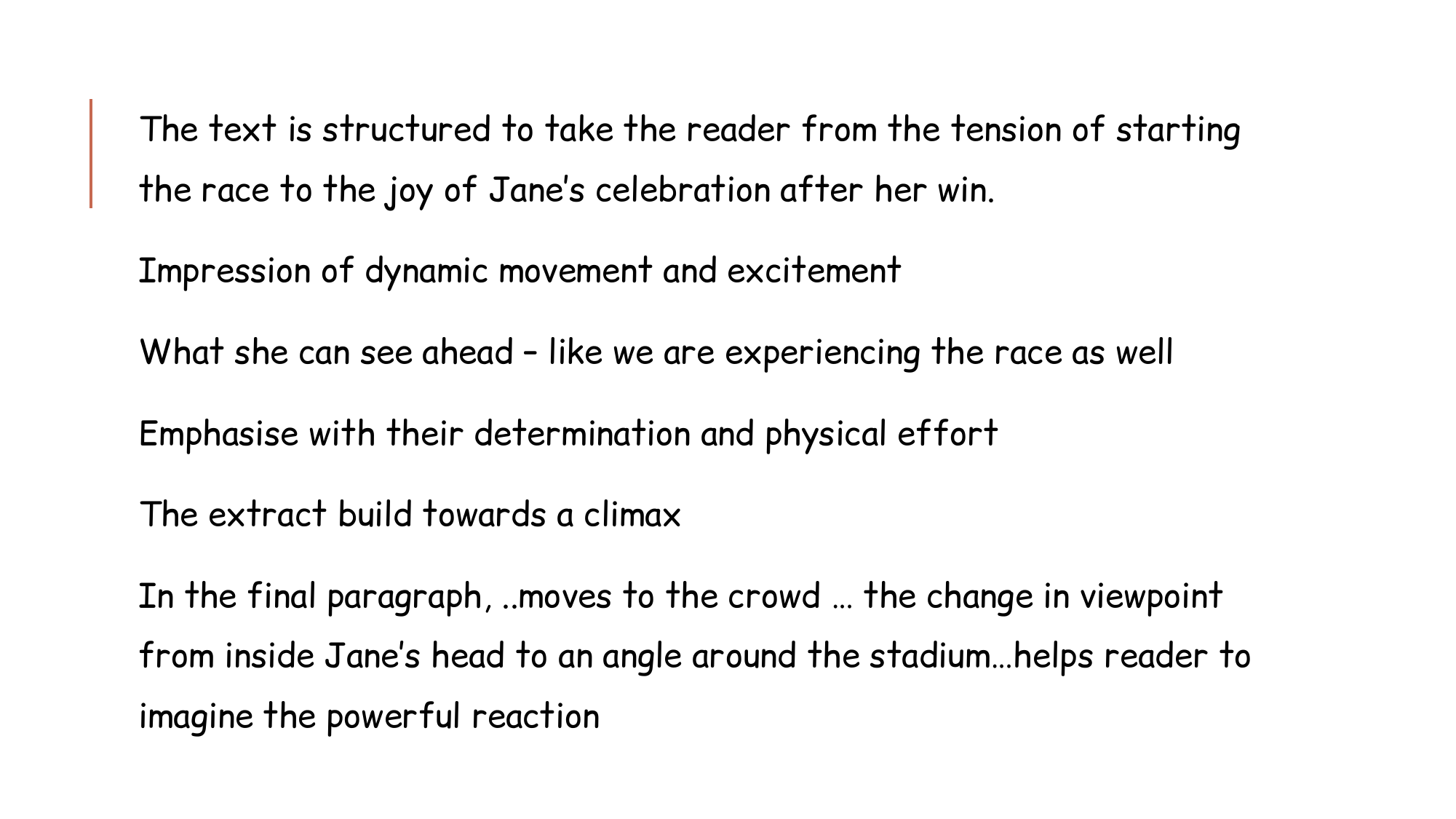

The text is structured to take the reader from the tension of starting the race to the joy of Jane’s celebration after her win.
Impression of dynamic movement and excitement
What she can see ahead – like we are experiencing the race as well
Emphasise with their determination and physical effort
The extract build towards a climax
In the final paragraph, ..moves to the crowd … the change in viewpoint from inside Jane’s head to an angle around the stadium…helps reader to imagine the powerful reaction